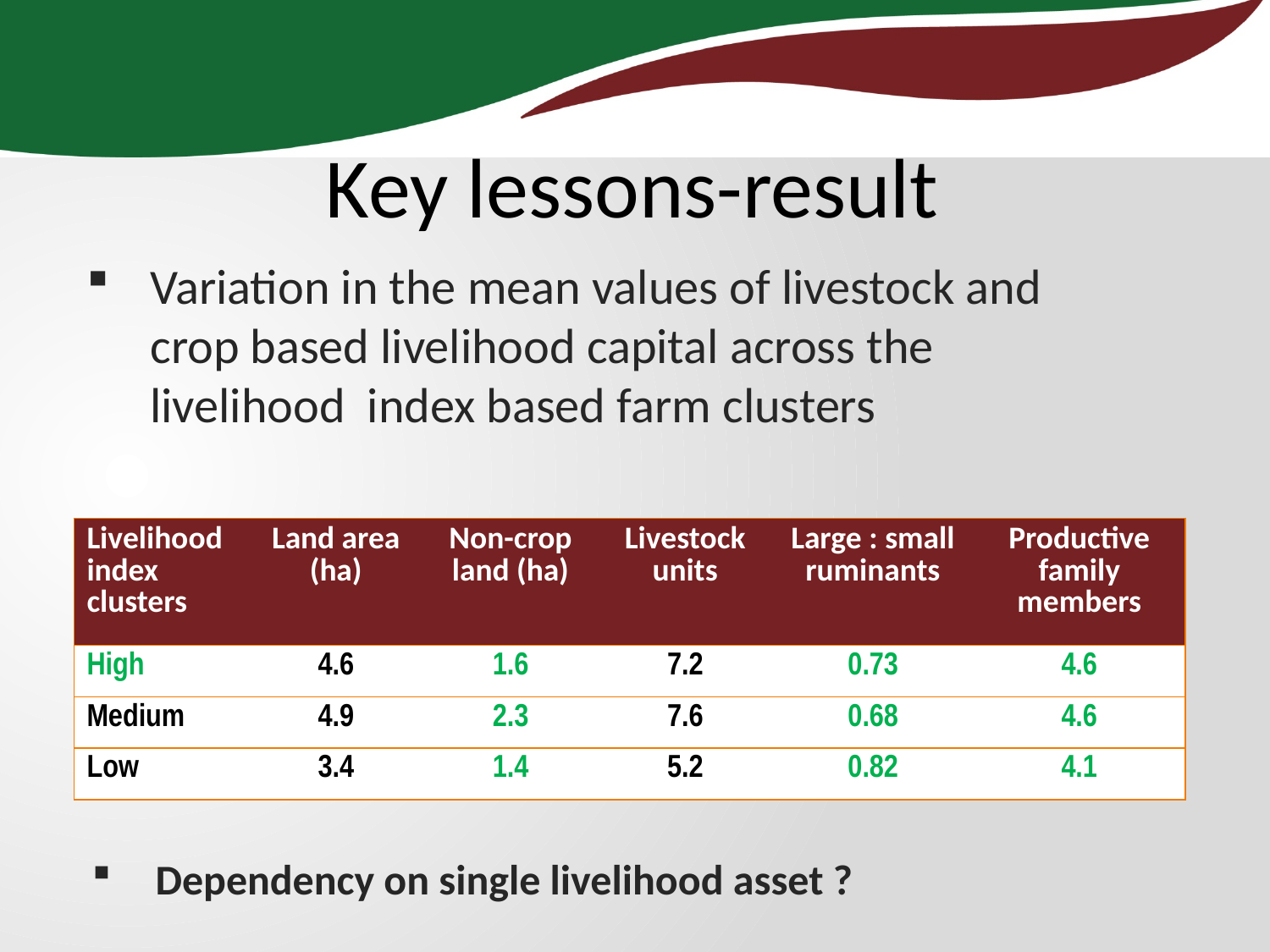

Key lessons-result
Variation in the mean values of livestock and crop based livelihood capital across the livelihood  index based farm clusters

| Livelihood index clusters | Land area (ha) | Non-crop land (ha) | Livestock units | Large : small ruminants | Productive family members |
| --- | --- | --- | --- | --- | --- |
| High | 4.6 | 1.6 | 7.2 | 0.73 | 4.6 |
| Medium | 4.9 | 2.3 | 7.6 | 0.68 | 4.6 |
| Low | 3.4 | 1.4 | 5.2 | 0.82 | 4.1 |
Dependency on single livelihood asset ?